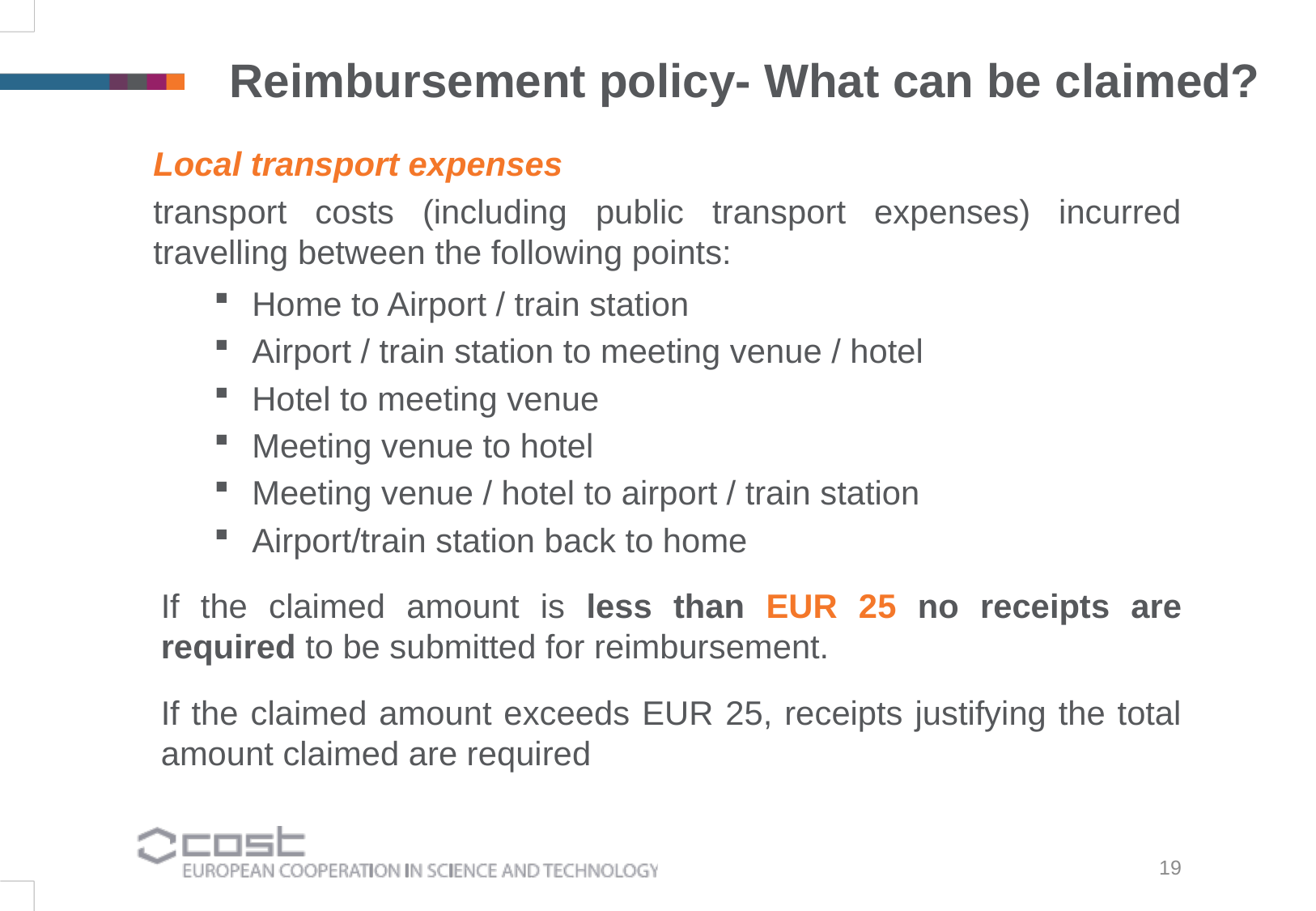

Reimbursement policy- What can be claimed?

Local transport expenses
transport costs (including public transport expenses) incurred travelling between the following points:

Home to Airport / train station
Airport / train station to meeting venue / hotel
Hotel to meeting venue
Meeting venue to hotel
Meeting venue / hotel to airport / train station
Airport/train station back to home

If the claimed amount is less than EUR 25 no receipts are required to be submitted for reimbursement.

If the claimed amount exceeds EUR 25, receipts justifying the total amount claimed are required

19